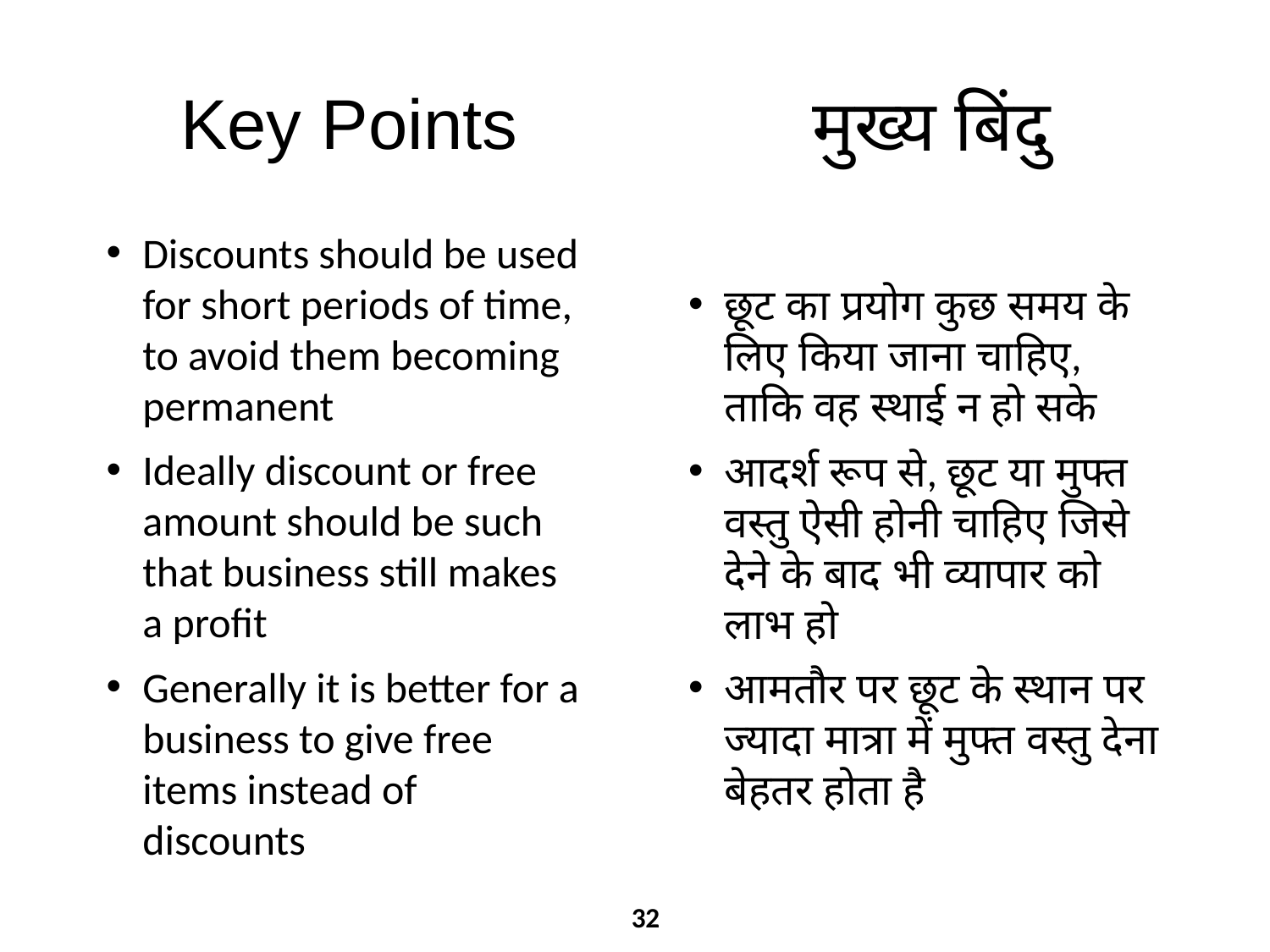

Key Points
मुख्य बिंदु
Discounts should be used for short periods of time, to avoid them becoming permanent
Ideally discount or free amount should be such that business still makes a profit
Generally it is better for a business to give free items instead of discounts
छूट का प्रयोग कुछ समय के लिए किया जाना चाहिए, ताकि वह स्थाई न हो सके
आदर्श रूप से, छूट या मुफ्त वस्तु ऐसी होनी चाहिए जिसे देने के बाद भी व्यापार को लाभ हो
आमतौर पर छूट के स्थान पर ज्यादा मात्रा में मुफ्त वस्तु देना बेहतर होता है
32